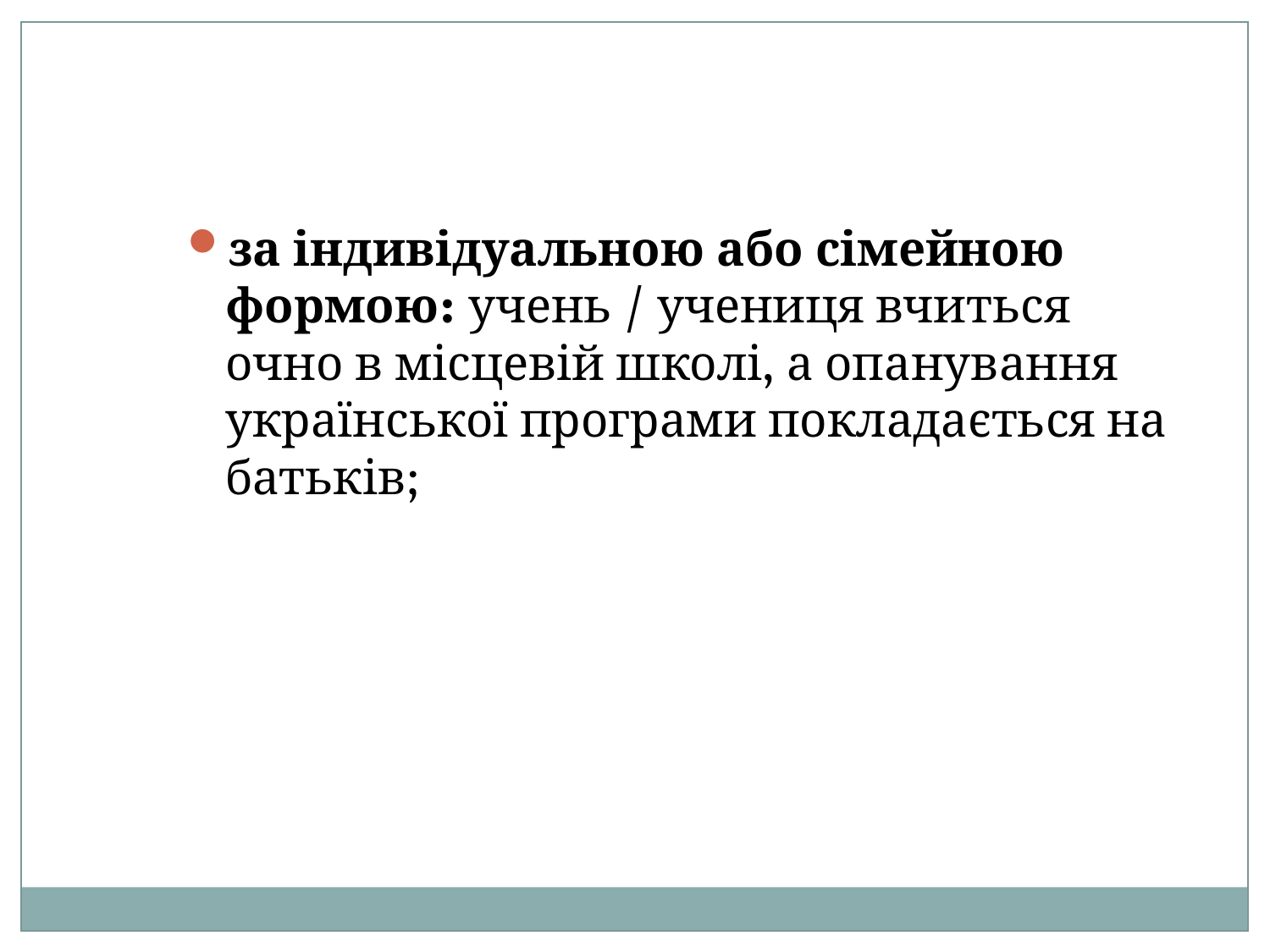

за індивідуальною або сімейною формою: учень / учениця вчиться очно в місцевій школі, а опанування української програми покладається на батьків;